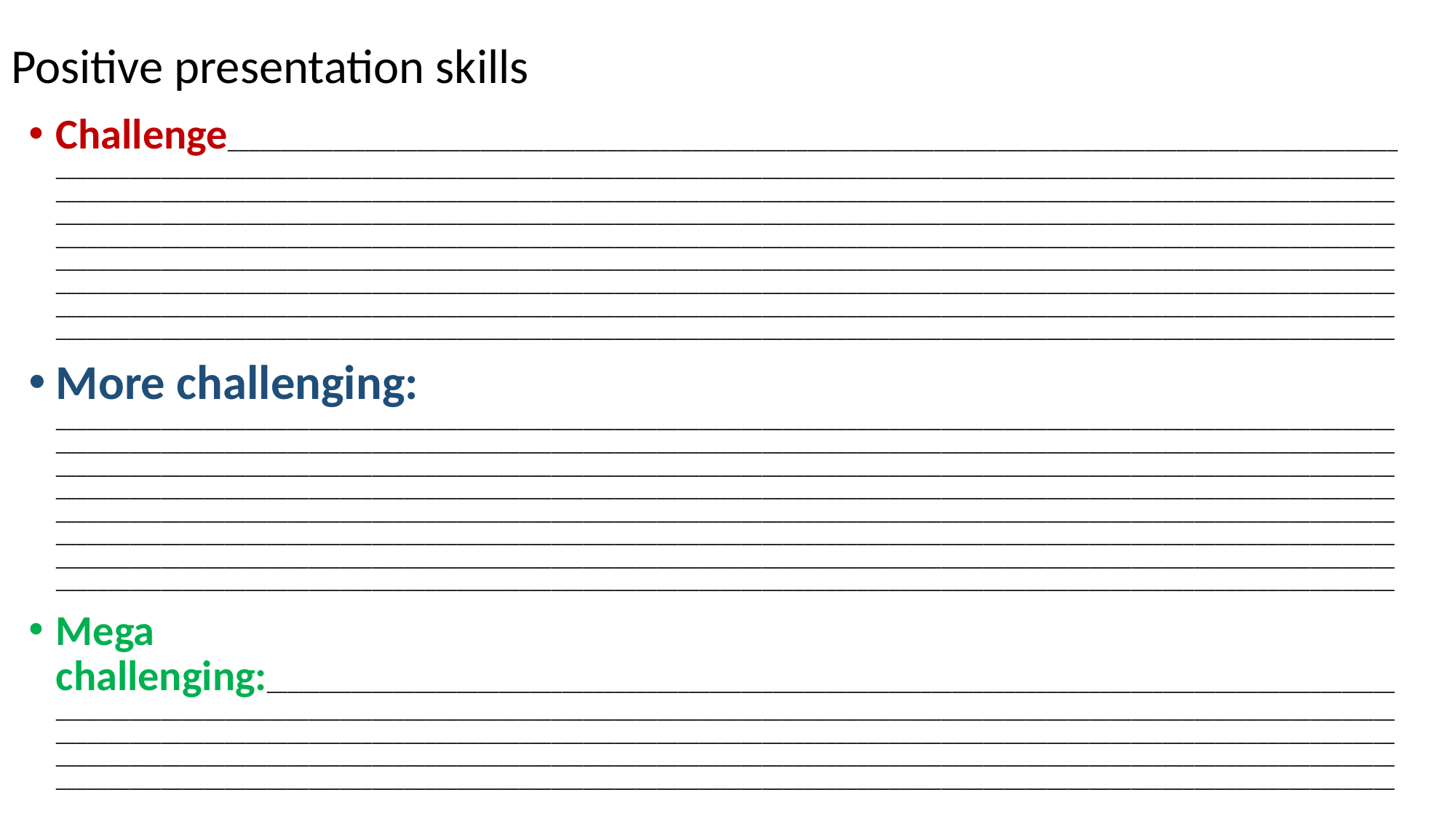

# Positive presentation skills
Challenge_______________________________________________________________________________________________________________________________________________________________________________________________________________________________________________________________________________________________________________________________________________________________________________________________________________________________________________________________________________________________________________________________________________________________________________________________________________________________________________________________________________________________________________________________________________________________________________________________________________________________________________________________________________________________________________________________________________________________________________________________________________________________________________________________________________________________________________________________________________________________________
More challenging: ________________________________________________________________________________________________________________________________________________________________________________________________________________________________________________________________________________________________________________________________________________________________________________________________________________________________________________________________________________________________________________________________________________________________________________________________________________________________________________________________________________________________________________________________________________________________________________________________________________________________________________________________________________________________________________________________________________________________________________________________________________________________________________________
Mega challenging:_______________________________________________________________________________________________________________________________________________________________________________________________________________________________________________________________________________________________________________________________________________________________________________________________________________________________________________________________________________________________________________________________________________________________________________________________________________________________________